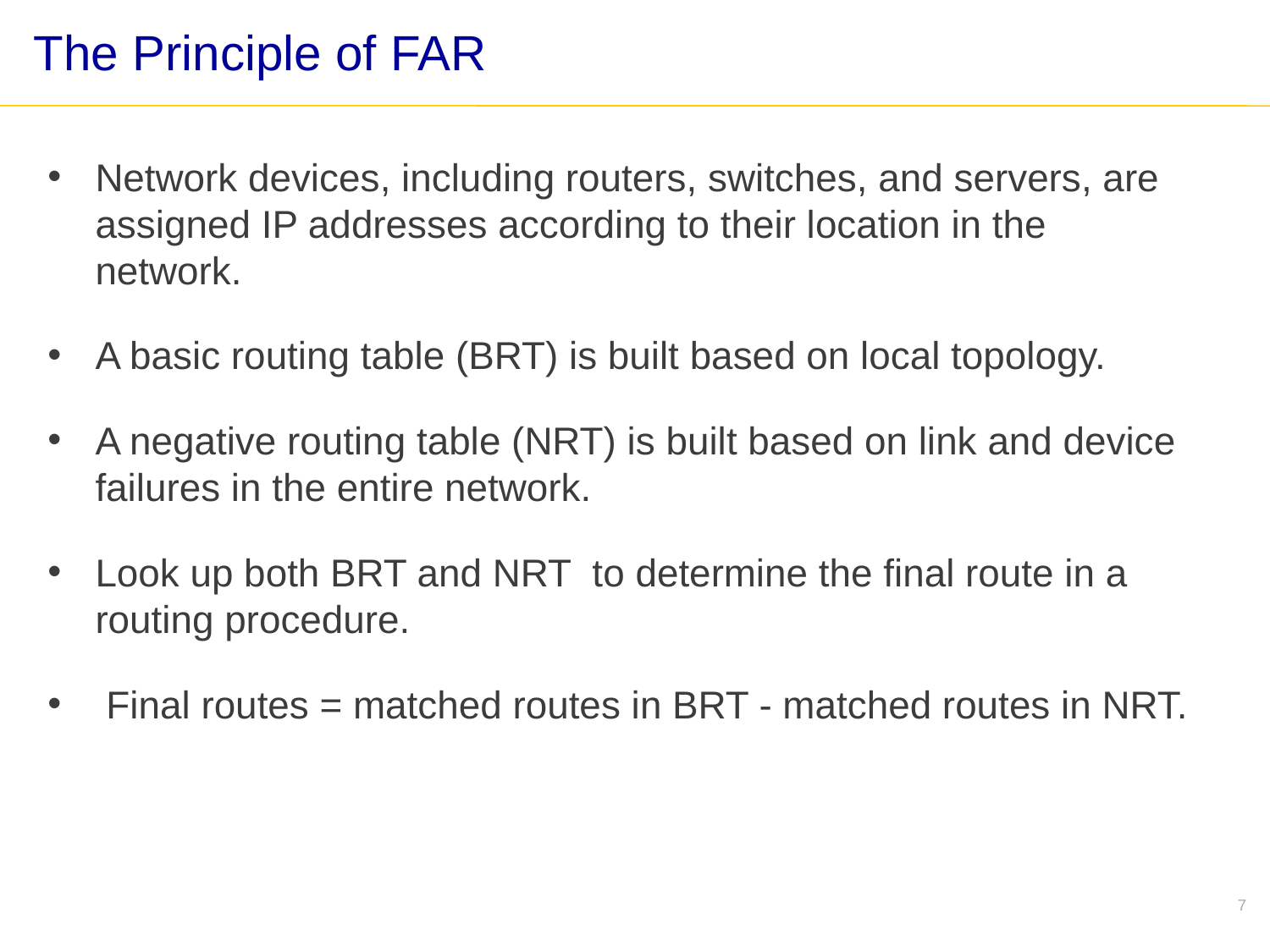

# The Principle of FAR
Network devices, including routers, switches, and servers, are assigned IP addresses according to their location in the network.
A basic routing table (BRT) is built based on local topology.
A negative routing table (NRT) is built based on link and device failures in the entire network.
Look up both BRT and NRT  to determine the final route in a routing procedure.
 Final routes = matched routes in BRT - matched routes in NRT.
7